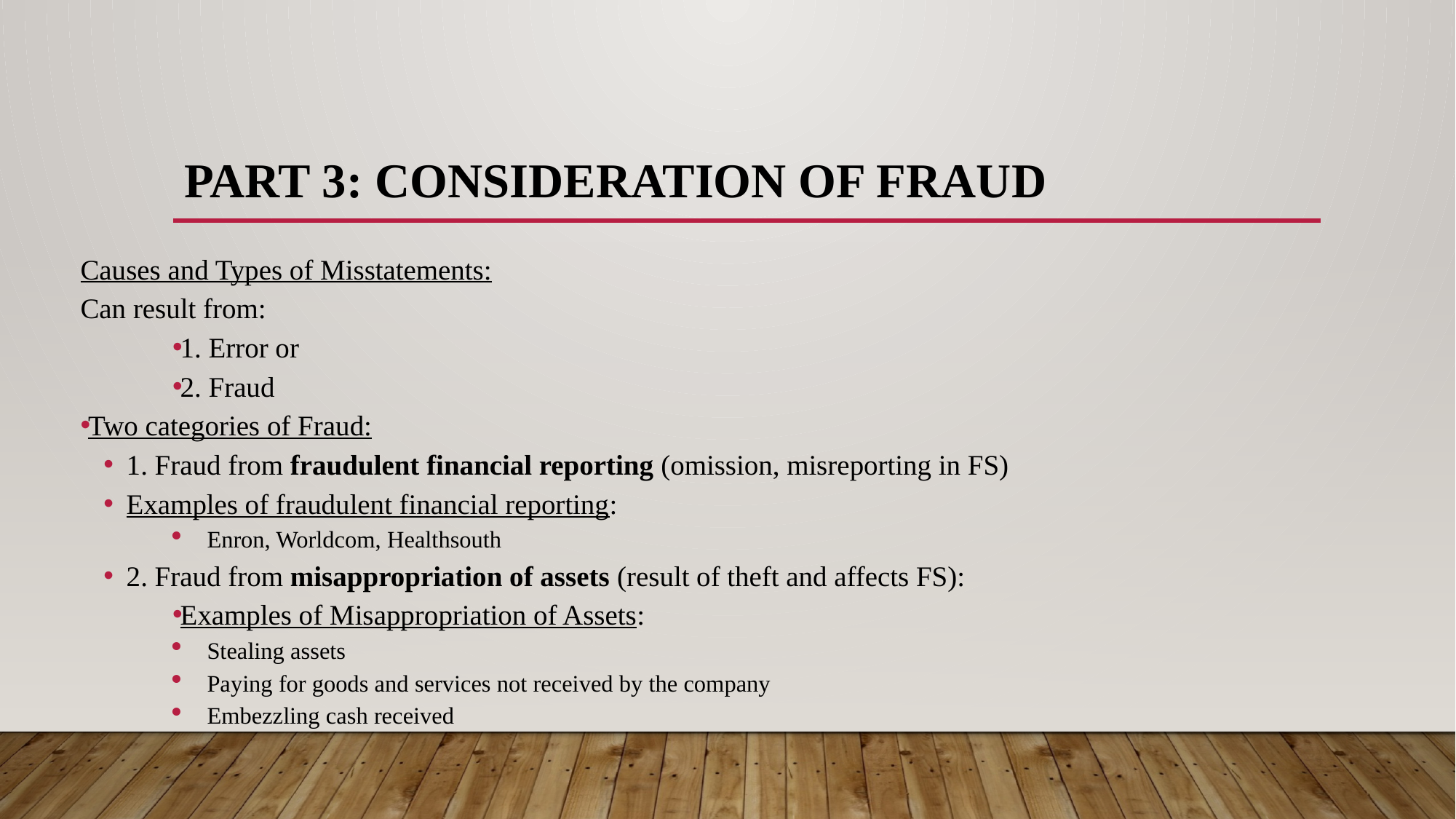

# Part 3: Consideration of Fraud
Causes and Types of Misstatements:
Can result from:
1. Error or
2. Fraud
Two categories of Fraud:
1. Fraud from fraudulent financial reporting (omission, misreporting in FS)
	Examples of fraudulent financial reporting:
Enron, Worldcom, Healthsouth
2. Fraud from misappropriation of assets (result of theft and affects FS):
Examples of Misappropriation of Assets:
Stealing assets
Paying for goods and services not received by the company
Embezzling cash received